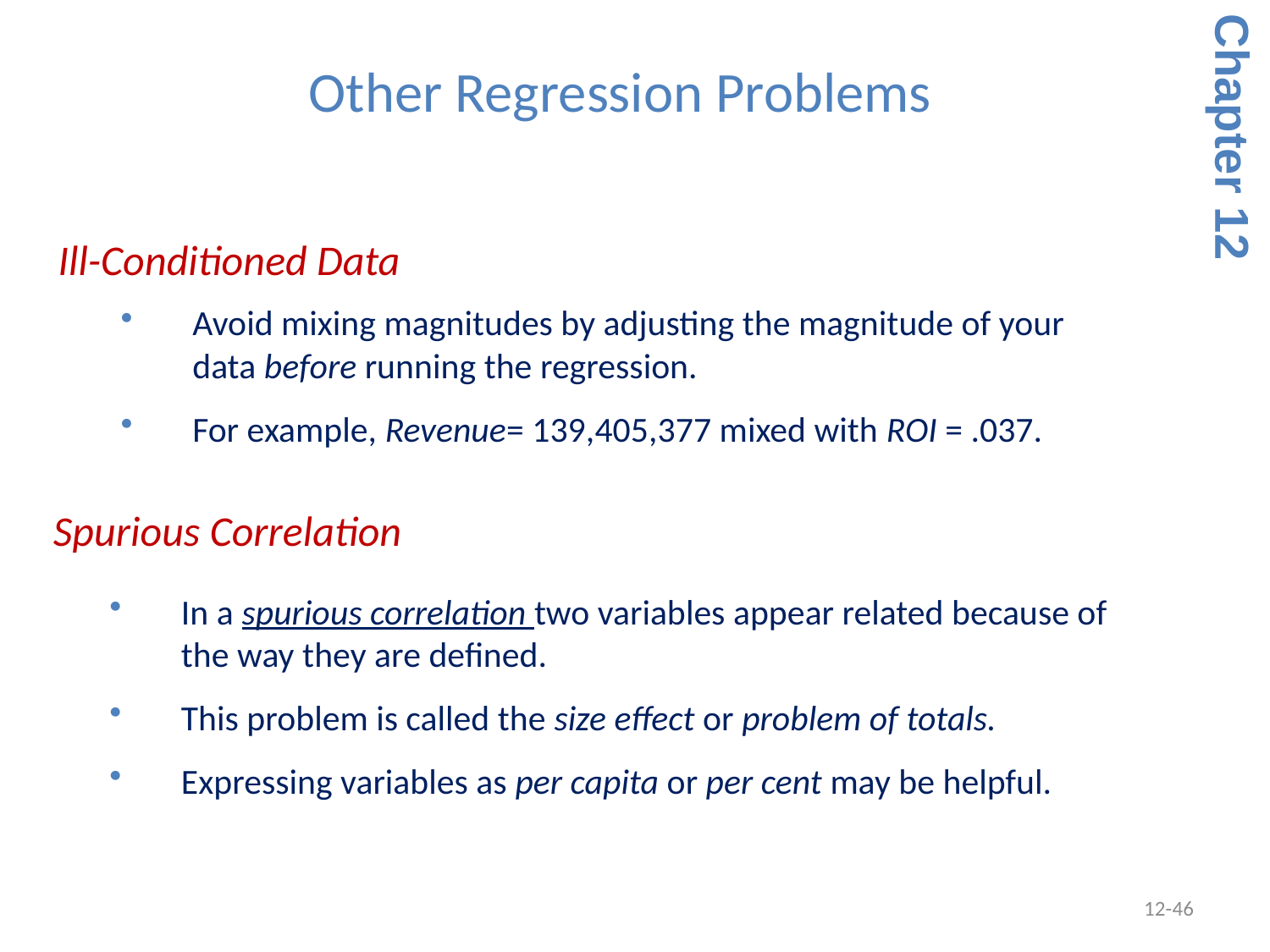

Other Regression Problems
Chapter 12
 Ill-Conditioned Data
Avoid mixing magnitudes by adjusting the magnitude of your data before running the regression.
For example, Revenue= 139,405,377 mixed with ROI = .037.
 Spurious Correlation
In a spurious correlation two variables appear related because of the way they are defined.
This problem is called the size effect or problem of totals.
Expressing variables as per capita or per cent may be helpful.
12-46